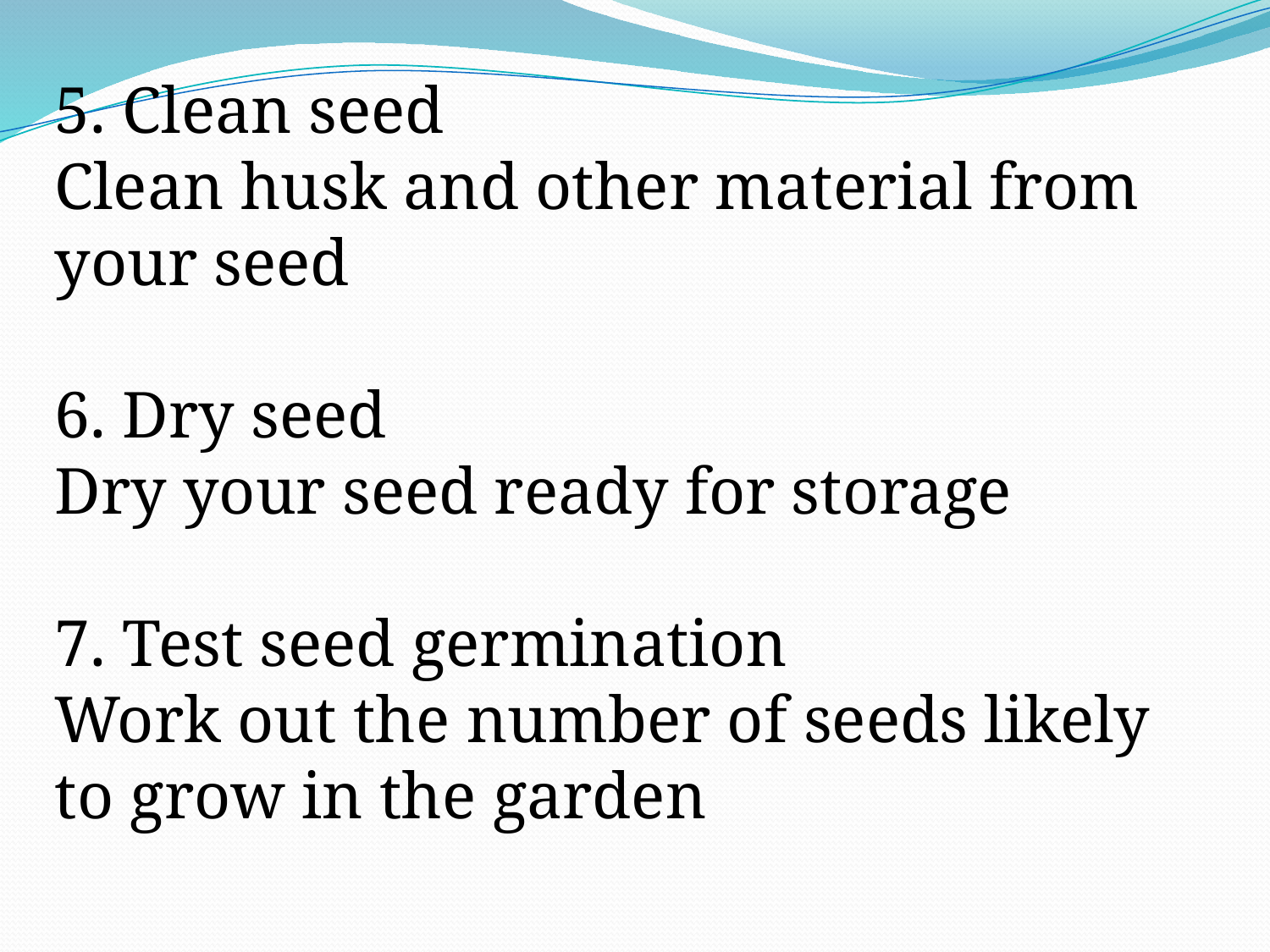

5. Clean seed
Clean husk and other material from your seed

6. Dry seed
Dry your seed ready for storage

7. Test seed germination
Work out the number of seeds likely to grow in the garden